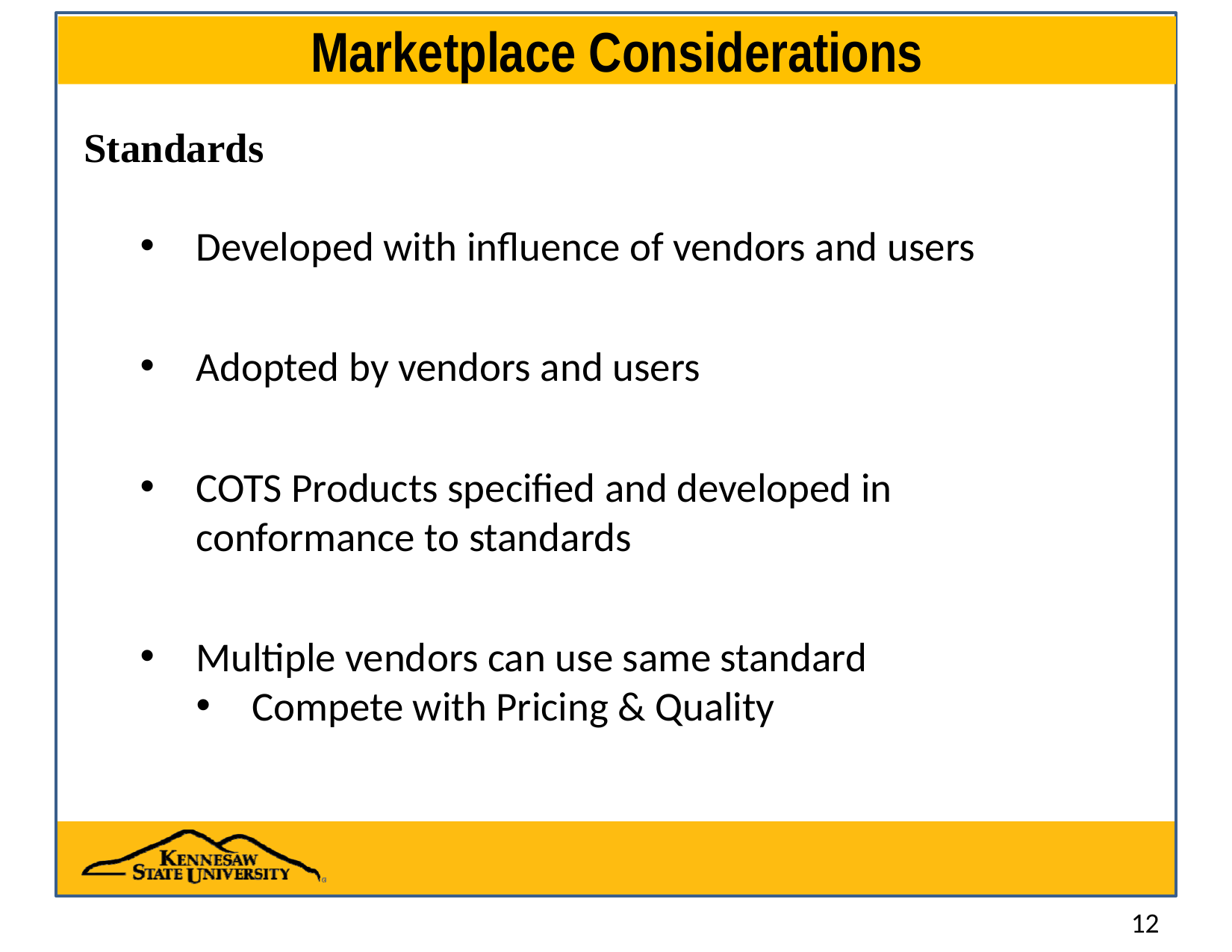

# Marketplace Considerations
Standards

Developed with influence of vendors and users

Adopted by vendors and users

COTS Products specified and developed in conformance to standards

Multiple vendors can use same standard
Compete with Pricing & Quality